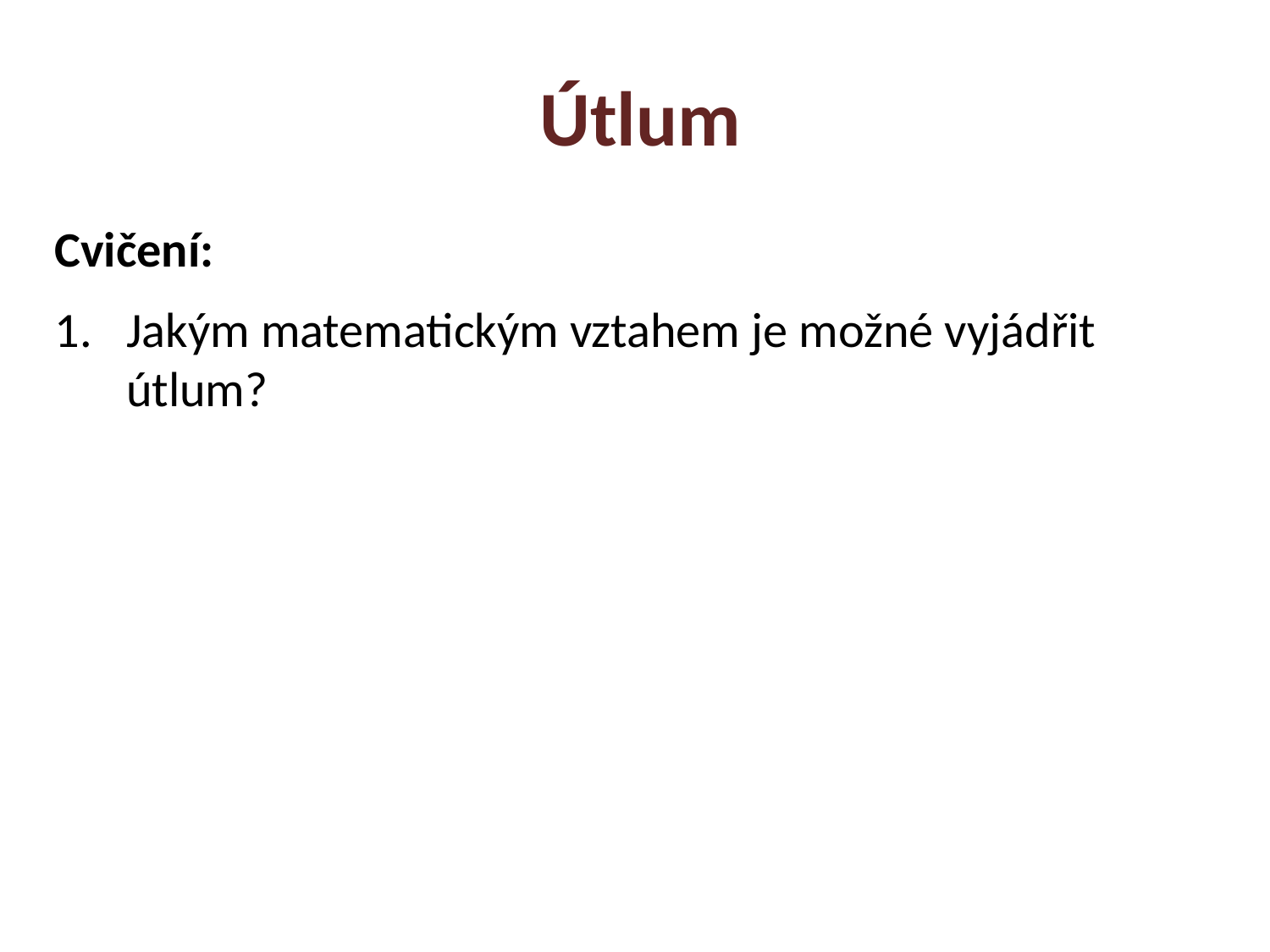

Útlum
Cvičení:
Jakým matematickým vztahem je možné vyjádřit útlum?